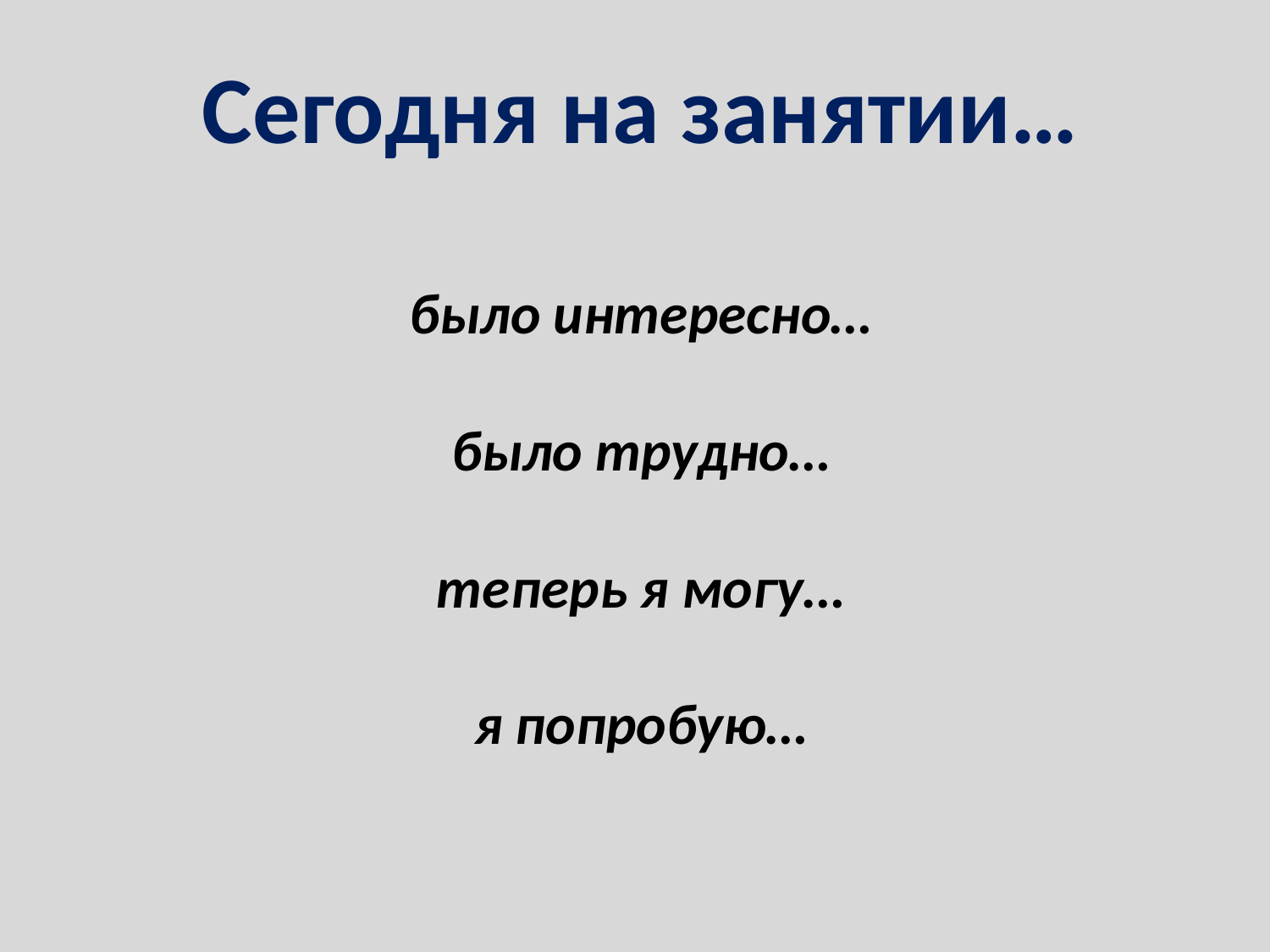

# Сегодня на занятии… было интересно… было трудно… теперь я могу… я попробую…